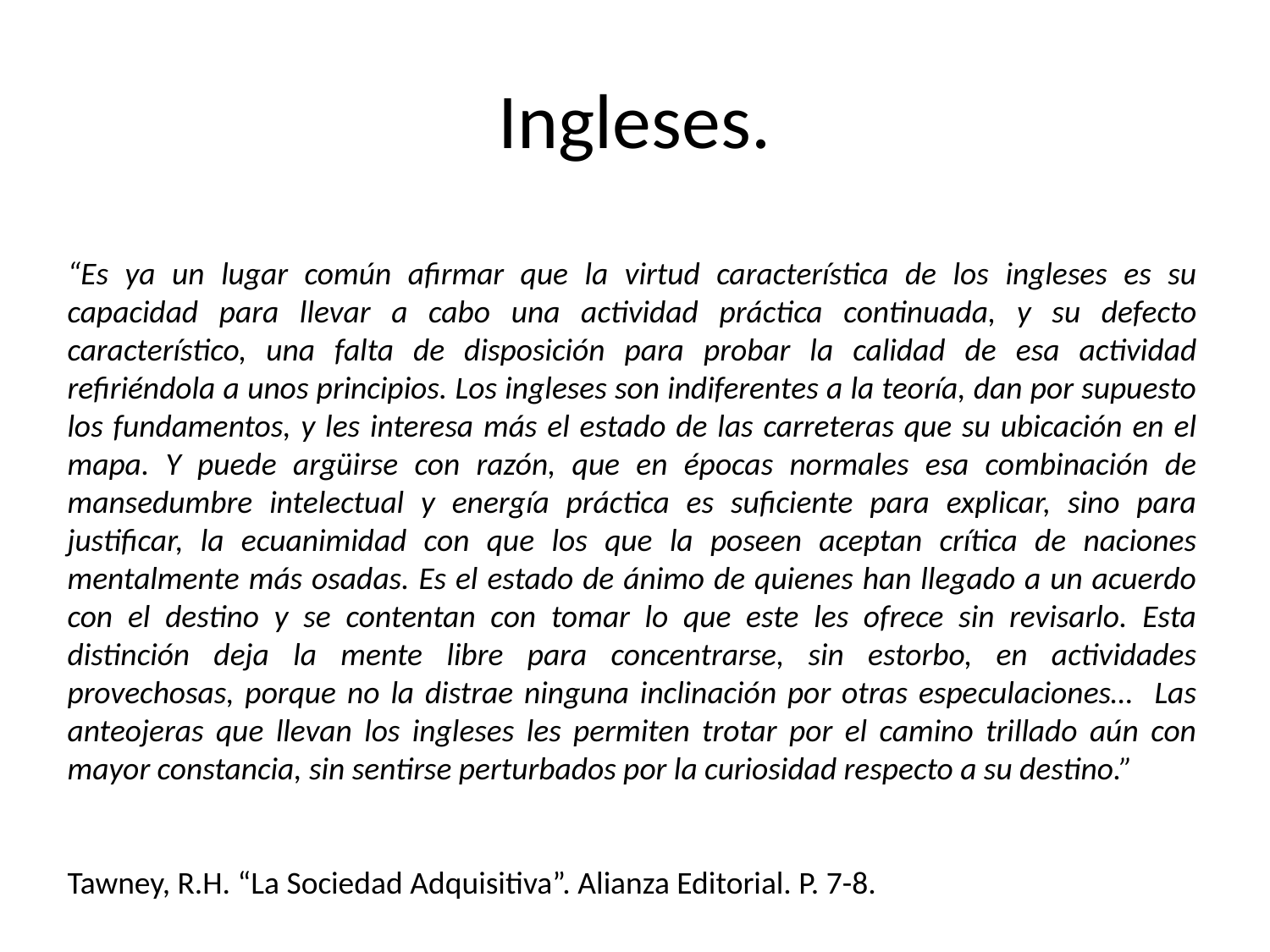

# Ingleses.

“Es ya un lugar común afirmar que la virtud característica de los ingleses es su capacidad para llevar a cabo una actividad práctica continuada, y su defecto característico, una falta de disposición para probar la calidad de esa actividad refiriéndola a unos principios. Los ingleses son indiferentes a la teoría, dan por supuesto los fundamentos, y les interesa más el estado de las carreteras que su ubicación en el mapa. Y puede argüirse con razón, que en épocas normales esa combinación de mansedumbre intelectual y energía práctica es suficiente para explicar, sino para justificar, la ecuanimidad con que los que la poseen aceptan crítica de naciones mentalmente más osadas. Es el estado de ánimo de quienes han llegado a un acuerdo con el destino y se contentan con tomar lo que este les ofrece sin revisarlo. Esta distinción deja la mente libre para concentrarse, sin estorbo, en actividades provechosas, porque no la distrae ninguna inclinación por otras especulaciones…  Las anteojeras que llevan los ingleses les permiten trotar por el camino trillado aún con mayor constancia, sin sentirse perturbados por la curiosidad respecto a su destino.”

Tawney, R.H. “La Sociedad Adquisitiva”. Alianza Editorial. P. 7-8.